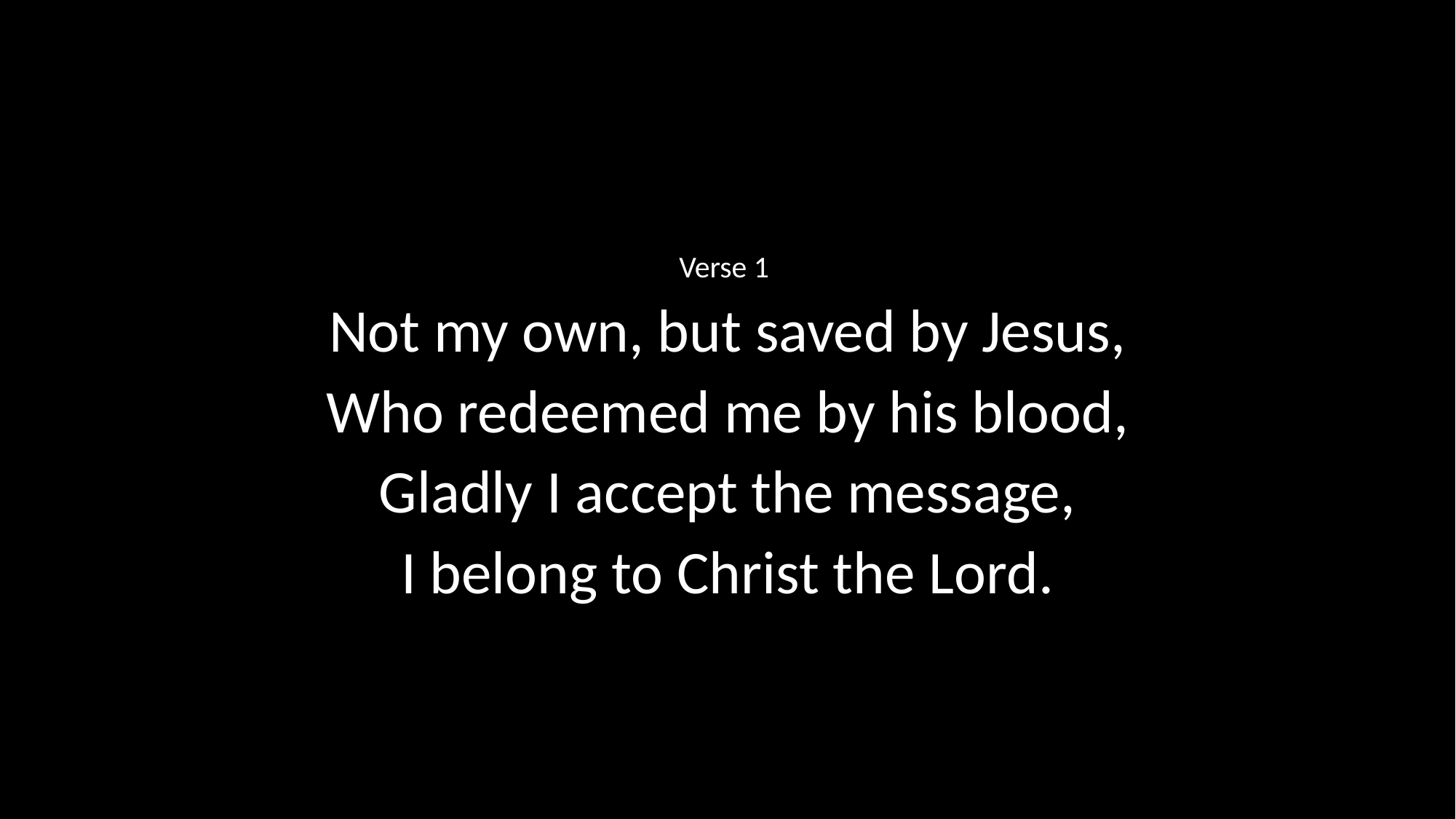

Verse 1
Not my own, but saved by Jesus,
Who redeemed me by his blood,
Gladly I accept the message,
I belong to Christ the Lord.